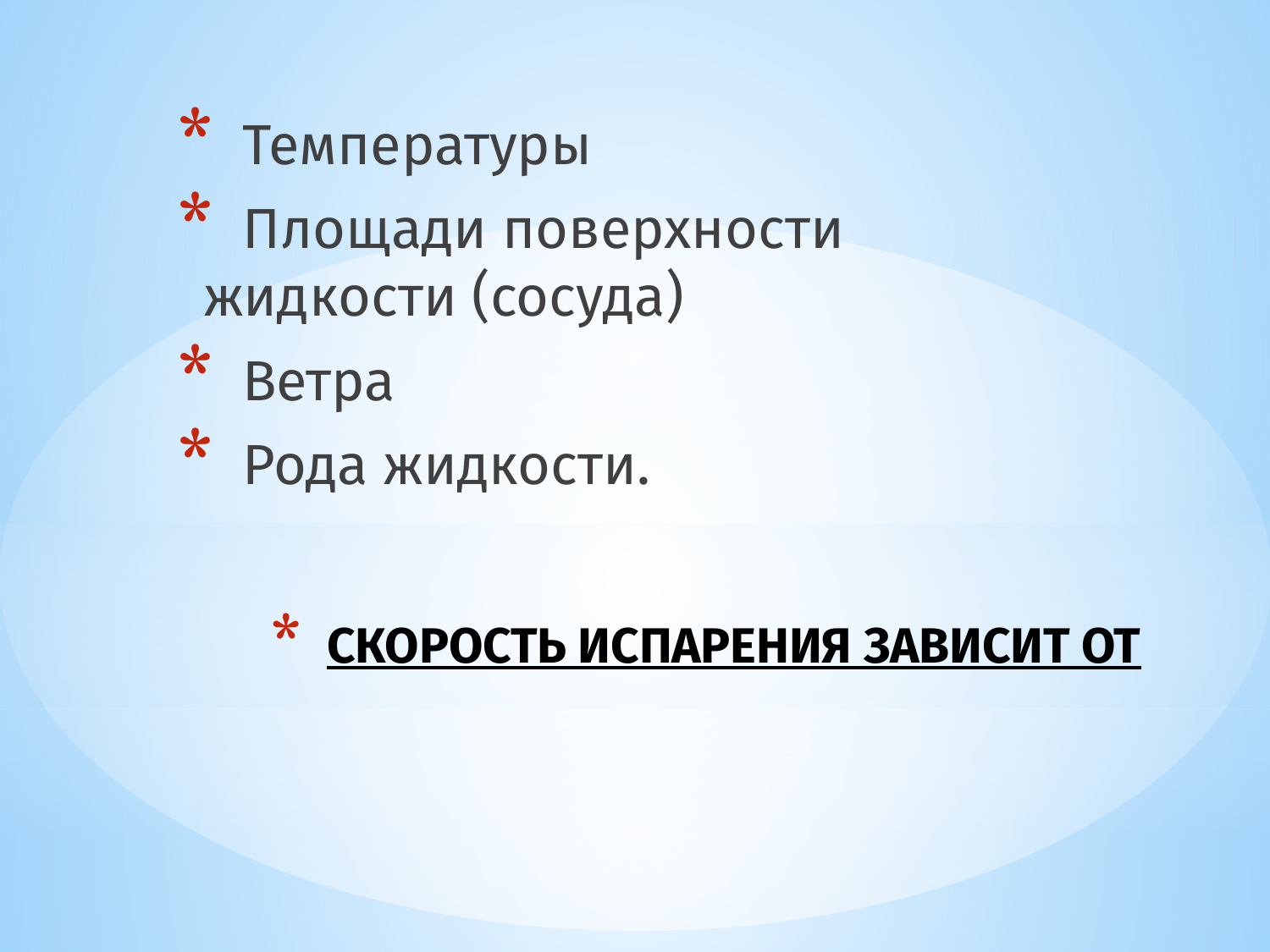

Температуры
  Площади поверхности     жидкости (сосуда)
  Ветра
  Рода жидкости.

# СКОРОСТЬ ИСПАРЕНИЯ ЗАВИСИТ ОТ